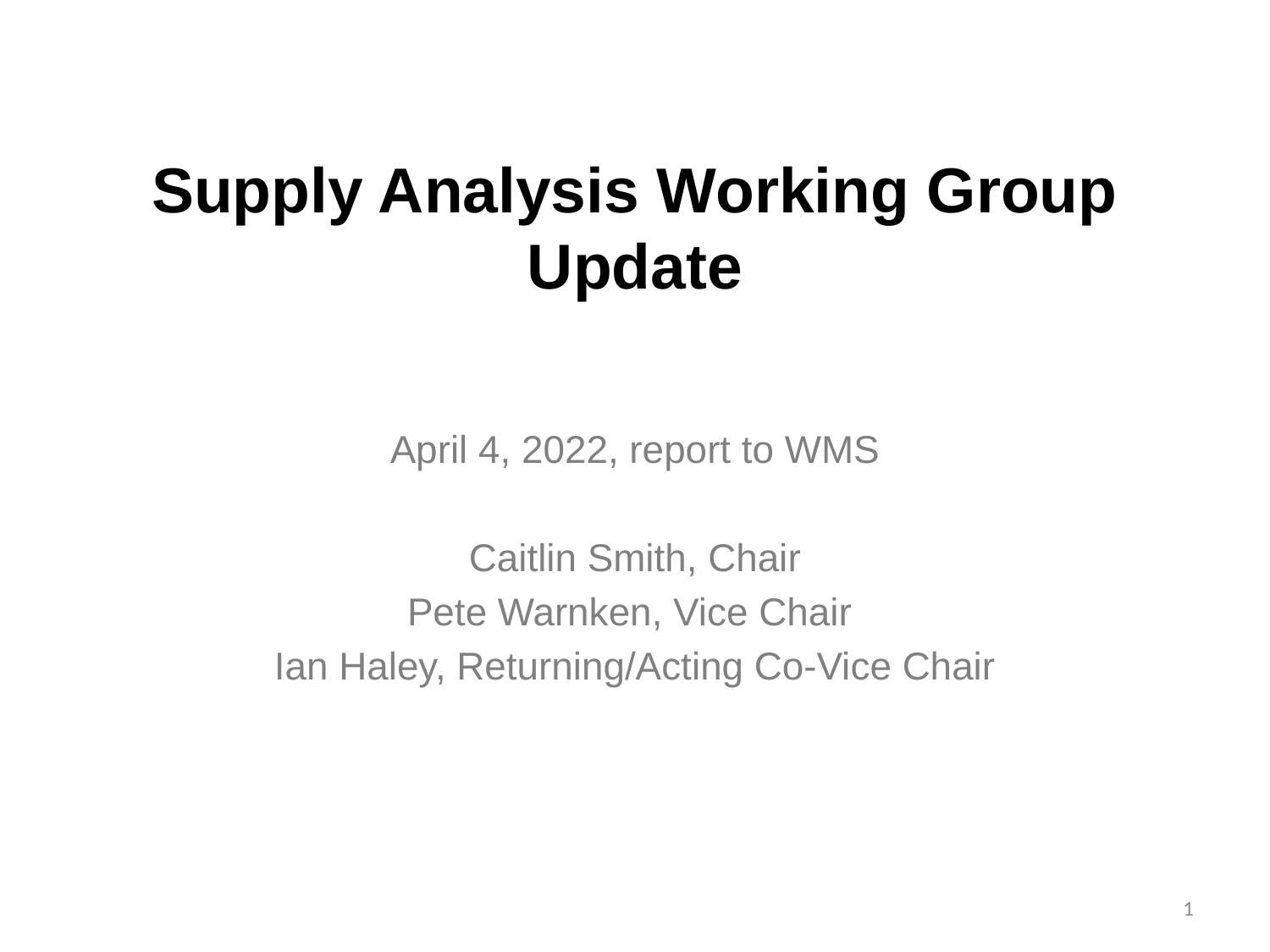

# Supply Analysis Working Group Update
April 4, 2022, report to WMS

Caitlin Smith, Chair
Pete Warnken, Vice Chair
Ian Haley, Returning/Acting Co-Vice Chair

1